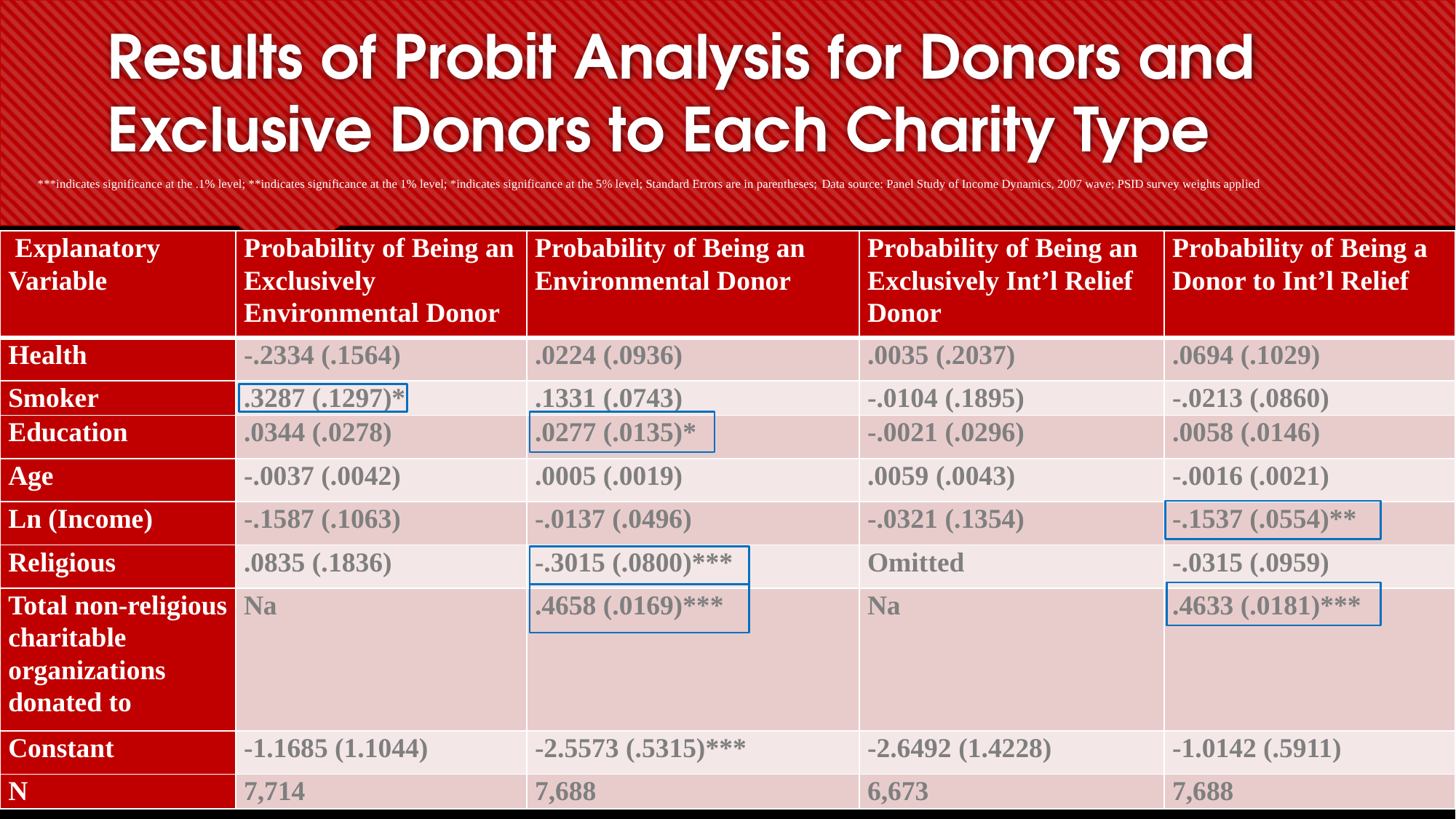

# Results of Probit Analysis for Donors and Exclusive Donors to Each Charity Type
***indicates significance at the .1% level; **indicates significance at the 1% level; *indicates significance at the 5% level; Standard Errors are in parentheses; Data source: Panel Study of Income Dynamics, 2007 wave; PSID survey weights applied
| Explanatory Variable | Probability of Being an Exclusively Environmental Donor | Probability of Being an Environmental Donor | Probability of Being an Exclusively Int’l Relief Donor | Probability of Being a Donor to Int’l Relief |
| --- | --- | --- | --- | --- |
| Health | -.2334 (.1564) | .0224 (.0936) | .0035 (.2037) | .0694 (.1029) |
| Smoker | .3287 (.1297)\* | .1331 (.0743) | -.0104 (.1895) | -.0213 (.0860) |
| Education | .0344 (.0278) | .0277 (.0135)\* | -.0021 (.0296) | .0058 (.0146) |
| Age | -.0037 (.0042) | .0005 (.0019) | .0059 (.0043) | -.0016 (.0021) |
| Ln (Income) | -.1587 (.1063) | -.0137 (.0496) | -.0321 (.1354) | -.1537 (.0554)\*\* |
| Religious | .0835 (.1836) | -.3015 (.0800)\*\*\* | Omitted | -.0315 (.0959) |
| Total non-religious charitable organizations donated to | Na | .4658 (.0169)\*\*\* | Na | .4633 (.0181)\*\*\* |
| Constant | -1.1685 (1.1044) | -2.5573 (.5315)\*\*\* | -2.6492 (1.4228) | -1.0142 (.5911) |
| N | 7,714 | 7,688 | 6,673 | 7,688 |